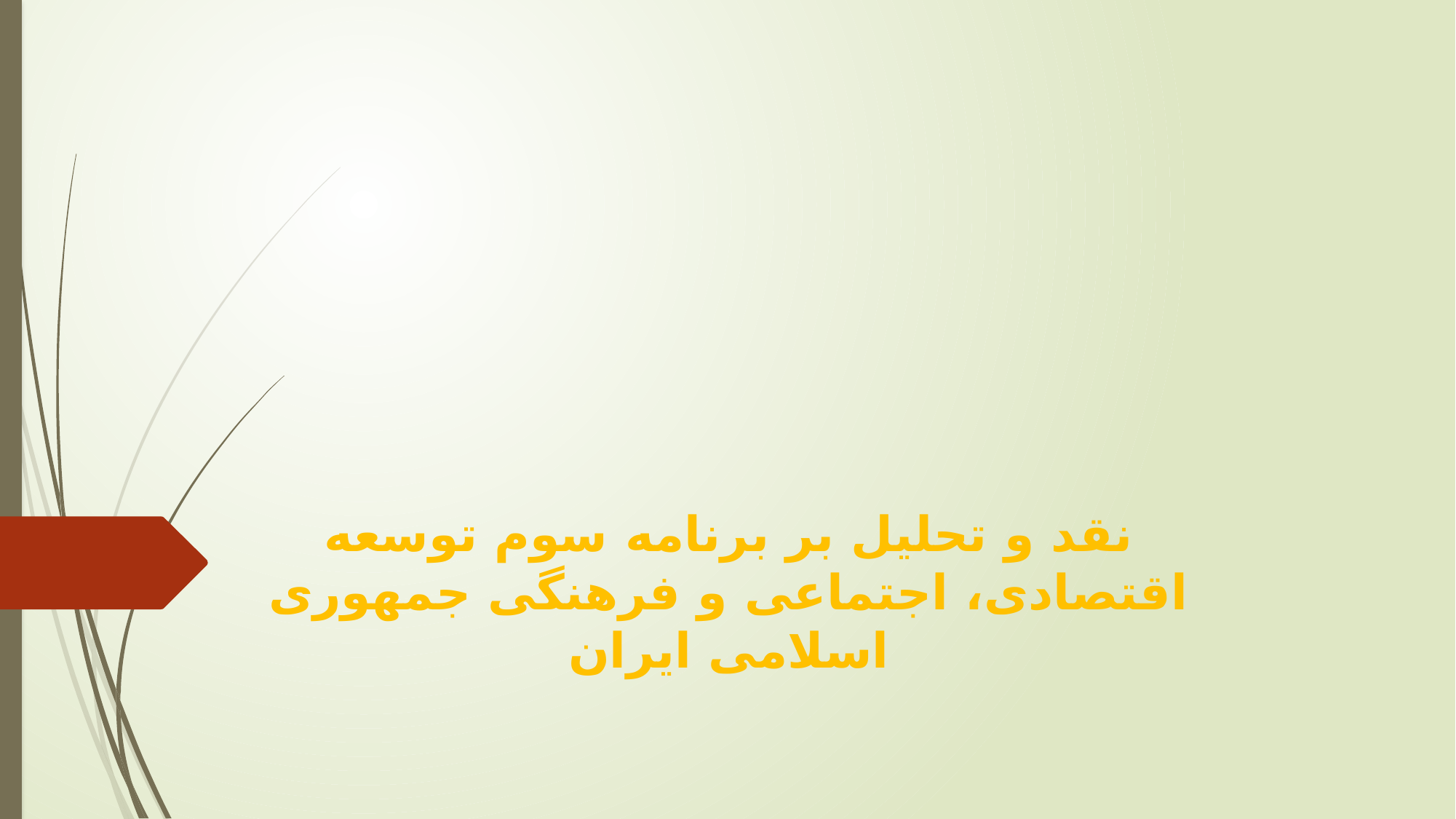

نقد و تحلیل بر برنامه سوم توسعه اقتصادی، اجتماعی و فرهنگی جمهوری اسلامی ایران